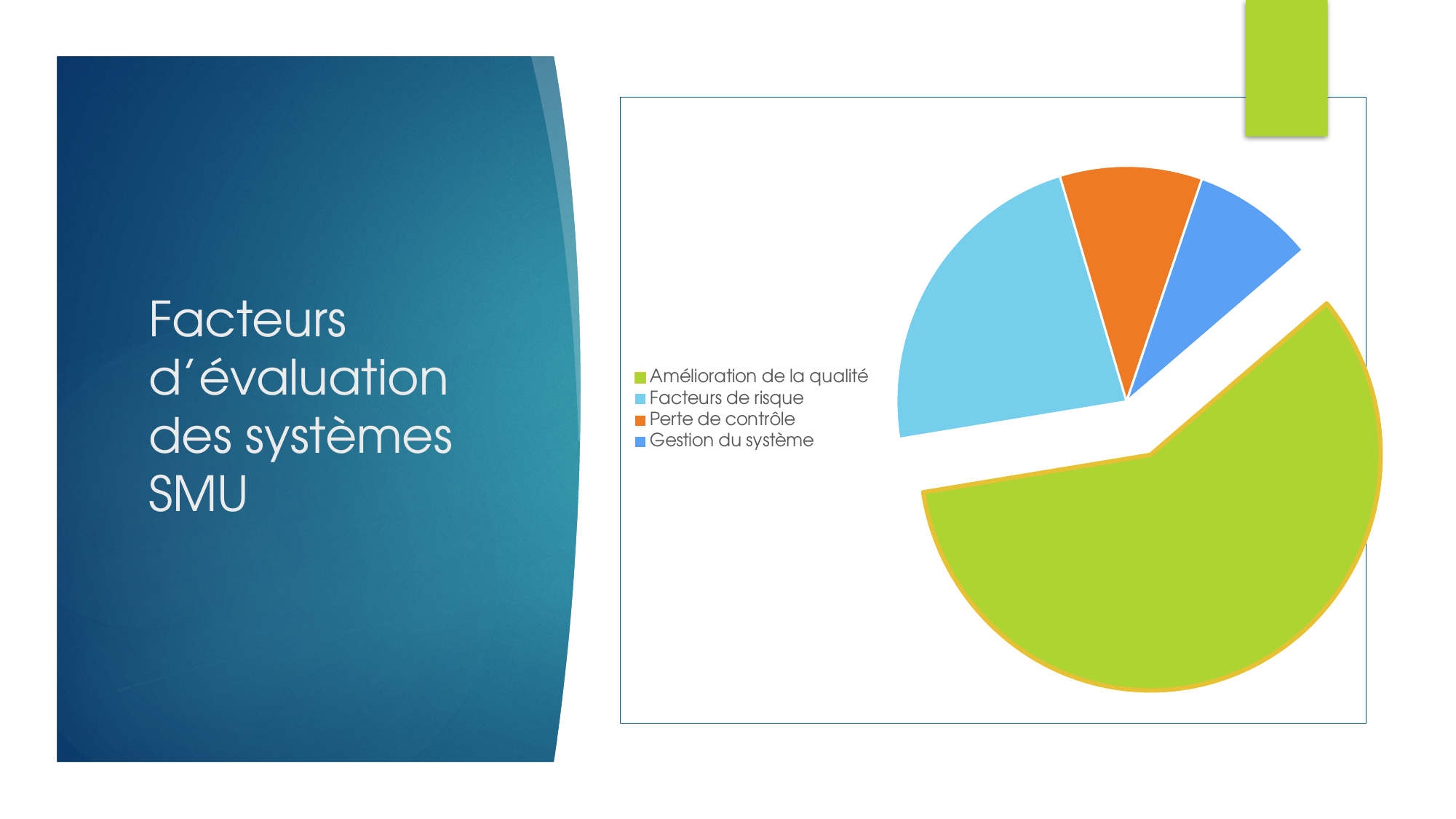

### Chart

| Category | Système  |
|---|---|
| Amélioration de la qualité | 8.2 |
| Facteurs de risque | 3.2 |
| Perte de contrôle | 1.4 |
| Gestion du système | 1.2 |
# Facteurs d’évaluation des systèmes SMU